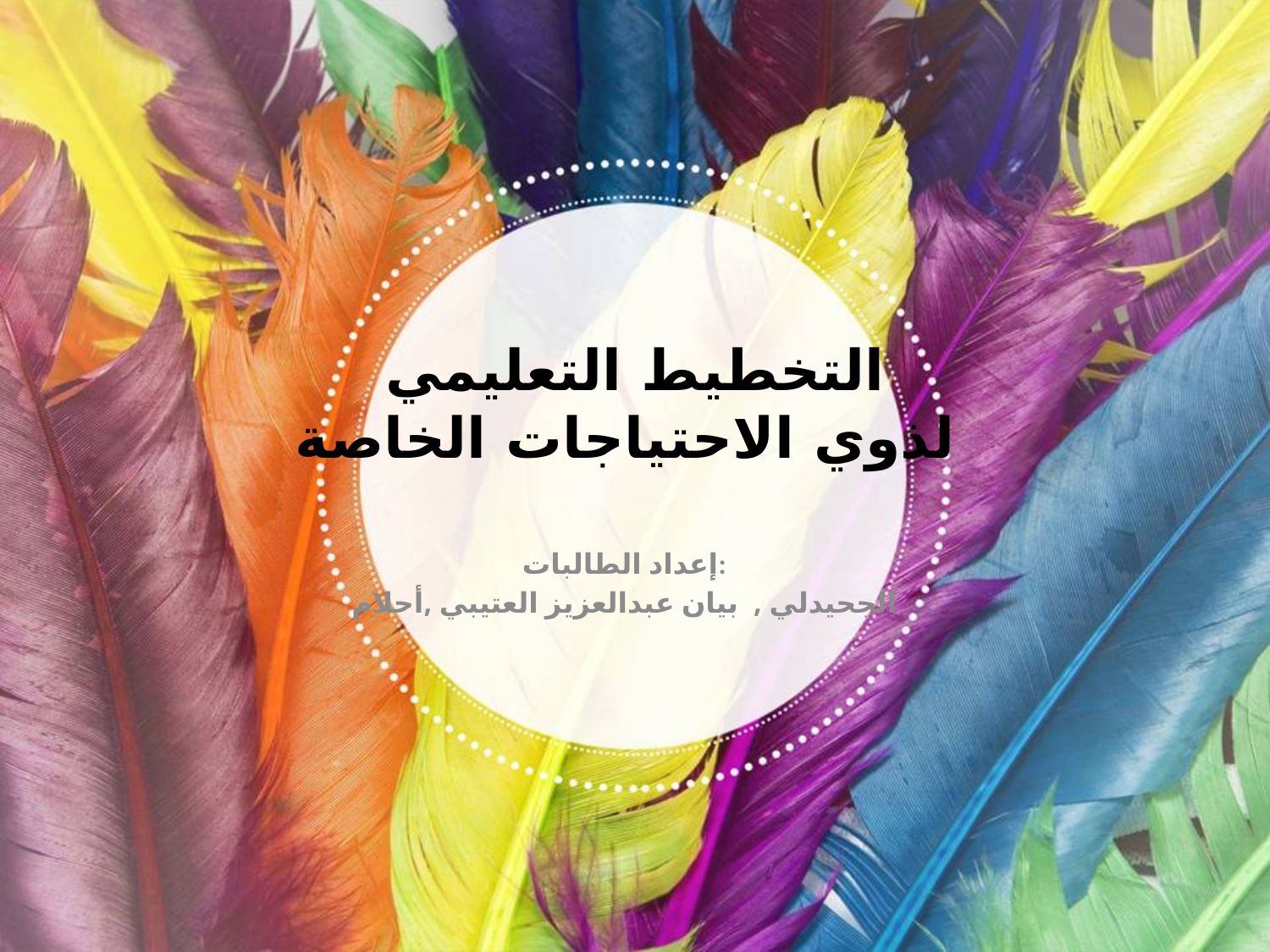

# التخطيط التعليمي لذوي الاحتياجات الخاصة
إعداد الطالبات:
الجحيدلي ,  بيان عبدالعزيز العتيبي ,أحلام